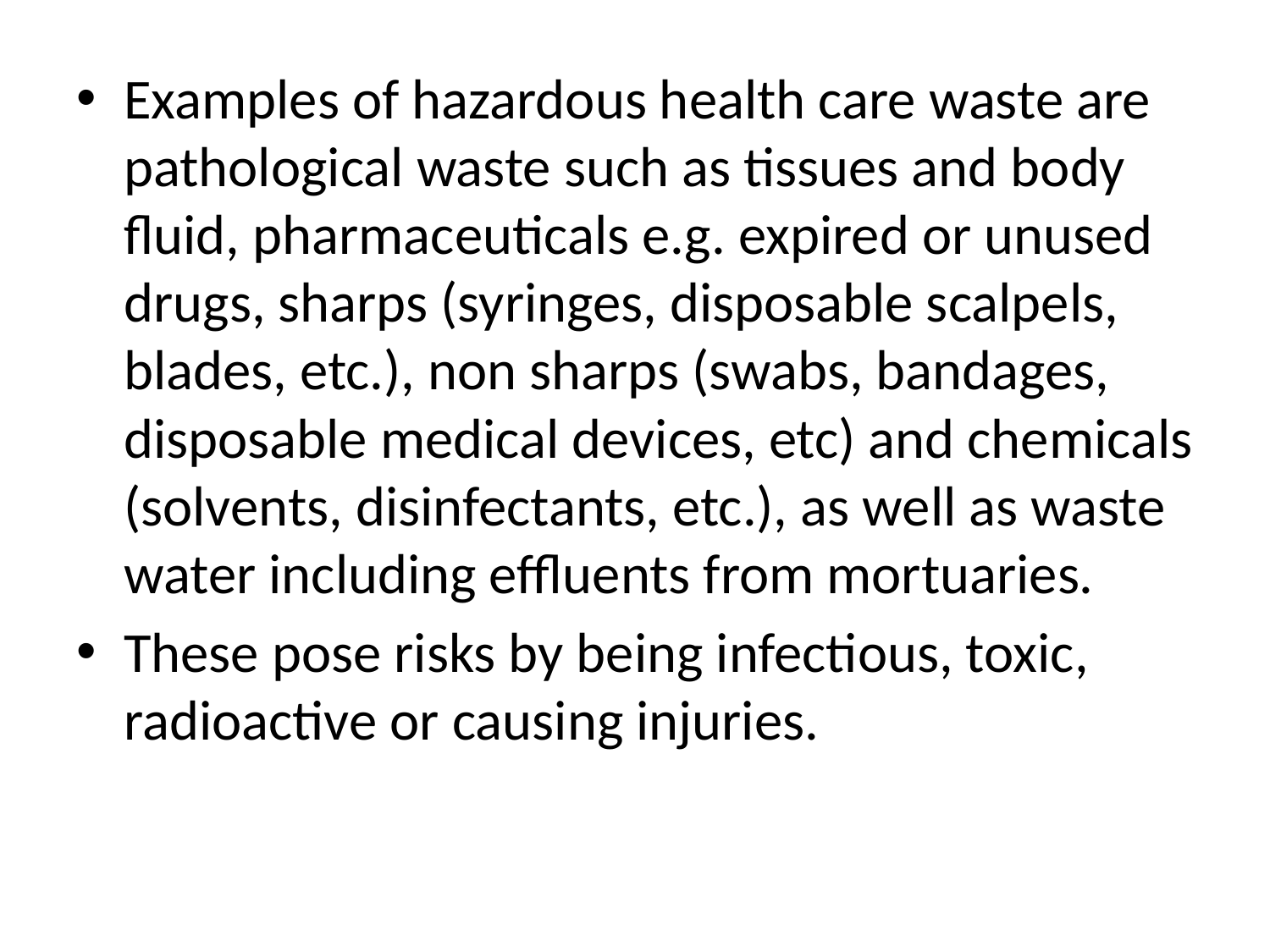

Examples of hazardous health care waste are pathological waste such as tissues and body fluid, pharmaceuticals e.g. expired or unused drugs, sharps (syringes, disposable scalpels, blades, etc.), non sharps (swabs, bandages, disposable medical devices, etc) and chemicals (solvents, disinfectants, etc.), as well as waste water including effluents from mortuaries.
These pose risks by being infectious, toxic, radioactive or causing injuries.